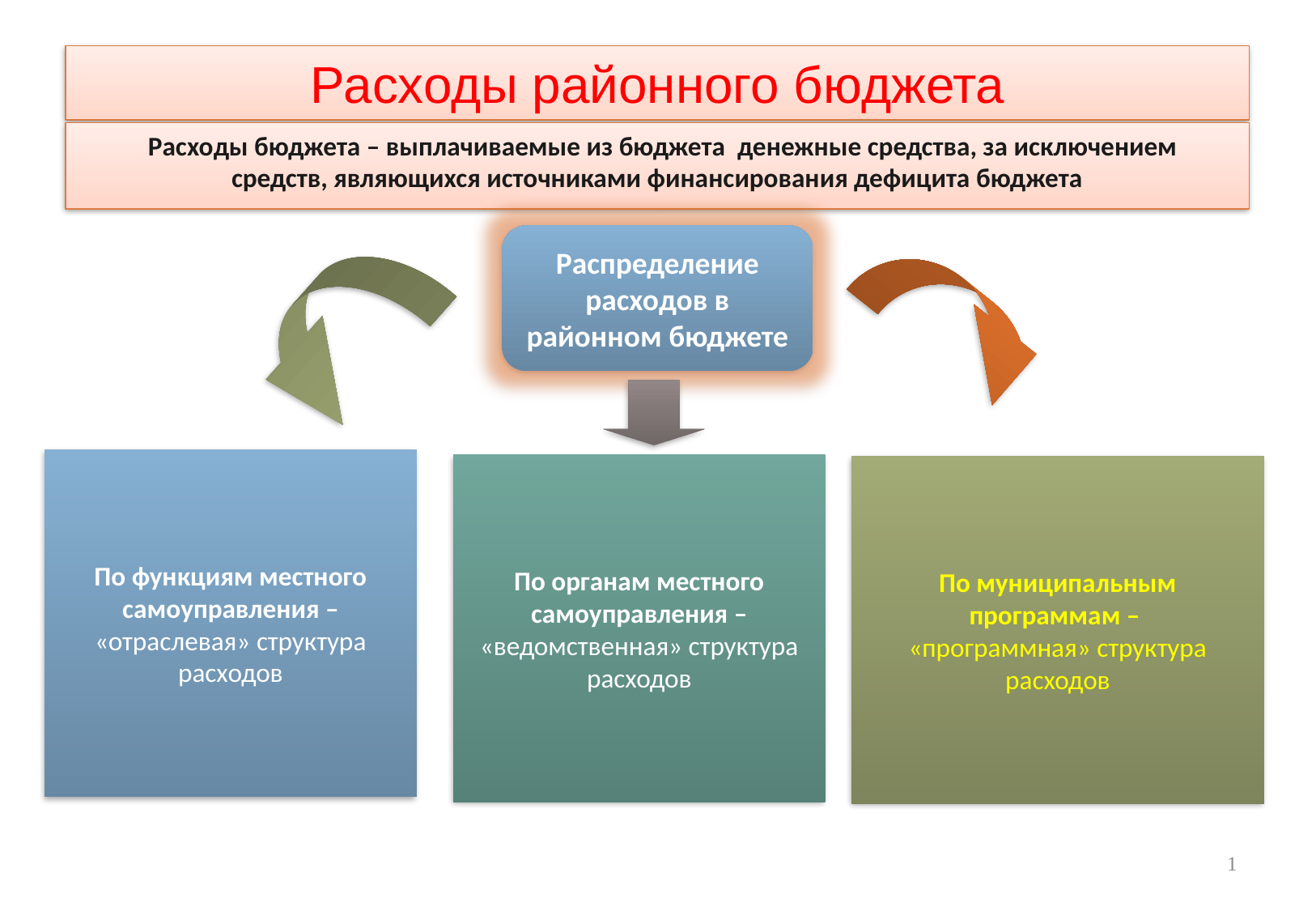

# Расходы районного бюджета
Расходы бюджета – выплачиваемые из бюджета  денежные средства, за исключением   средств, являющихся источниками финансирования дефицита бюджета
Распределение расходов в районном бюджете

По функциям местного самоуправления – «отраслевая» структура расходов
По органам местного самоуправления – «ведомственная» структура расходов
По муниципальным программам –
«программная» структура расходов

1